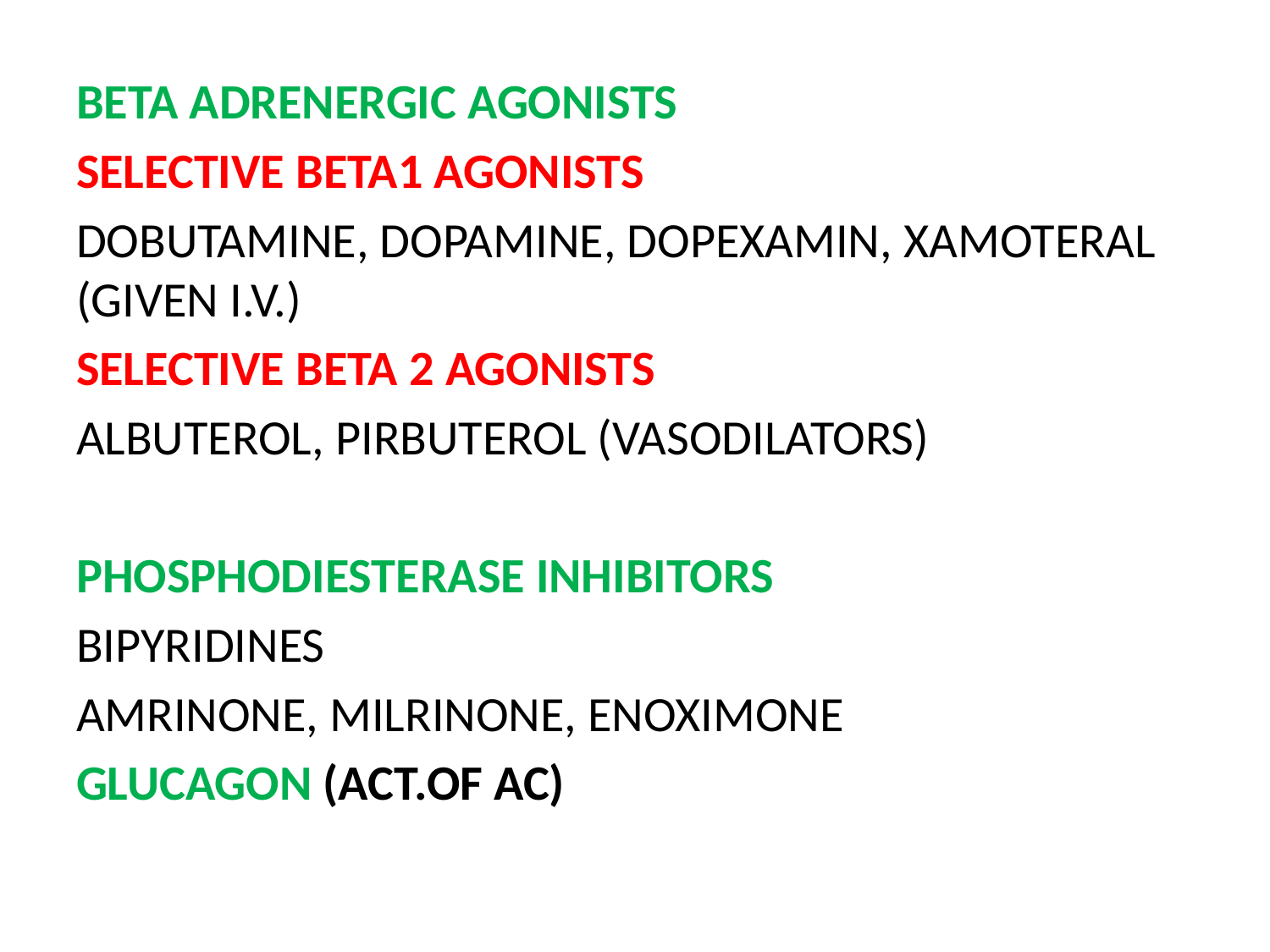

BETA ADRENERGIC AGONISTS
SELECTIVE BETA1 AGONISTS
DOBUTAMINE, DOPAMINE, DOPEXAMIN, XAMOTERAL (GIVEN I.V.)
SELECTIVE BETA 2 AGONISTS
ALBUTEROL, PIRBUTEROL (VASODILATORS)

PHOSPHODIESTERASE INHIBITORS
BIPYRIDINES
AMRINONE, MILRINONE, ENOXIMONE
GLUCAGON (ACT.OF AC)